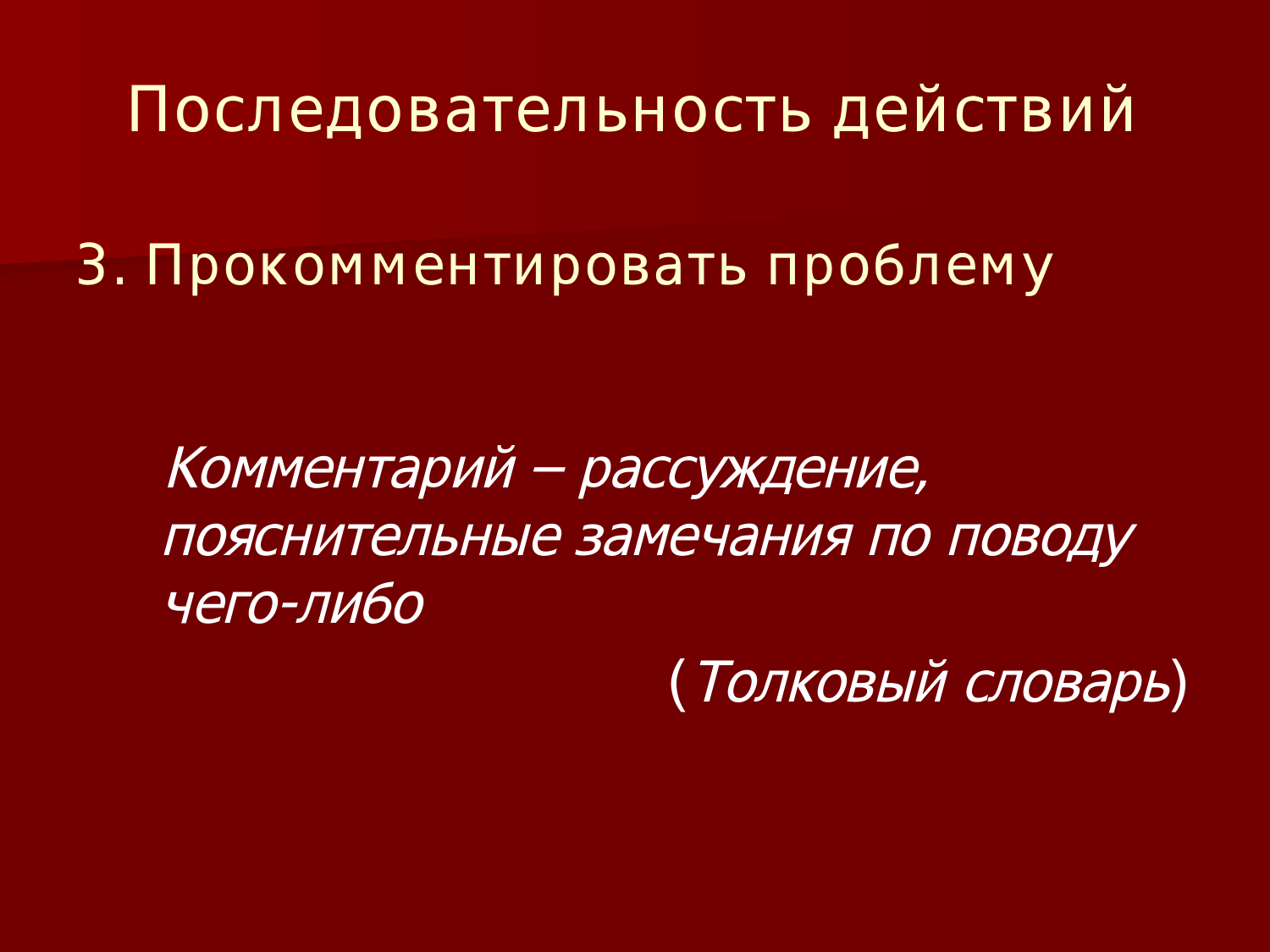

# Последовательность действий
3. Прокомментировать проблему

     Комментарий – рассуждение, пояснительные замечания по поводу чего-либо
					(Толковый словарь)